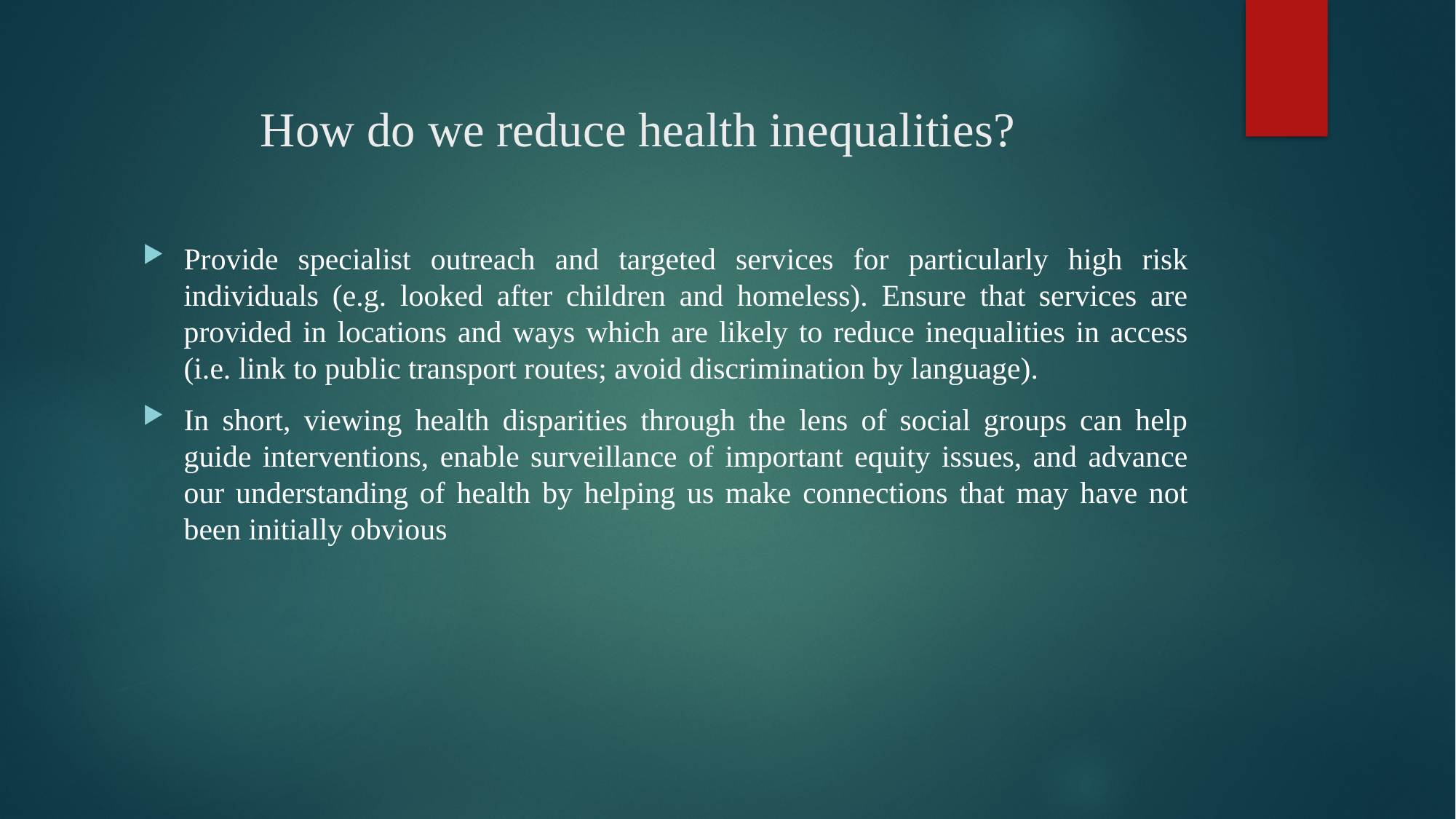

# How do we reduce health inequalities?
Provide specialist outreach and targeted services for particularly high risk individuals (e.g. looked after children and homeless). Ensure that services are provided in locations and ways which are likely to reduce inequalities in access (i.e. link to public transport routes; avoid discrimination by language).
In short, viewing health disparities through the lens of social groups can help guide interventions, enable surveillance of important equity issues, and advance our understanding of health by helping us make connections that may have not been initially obvious